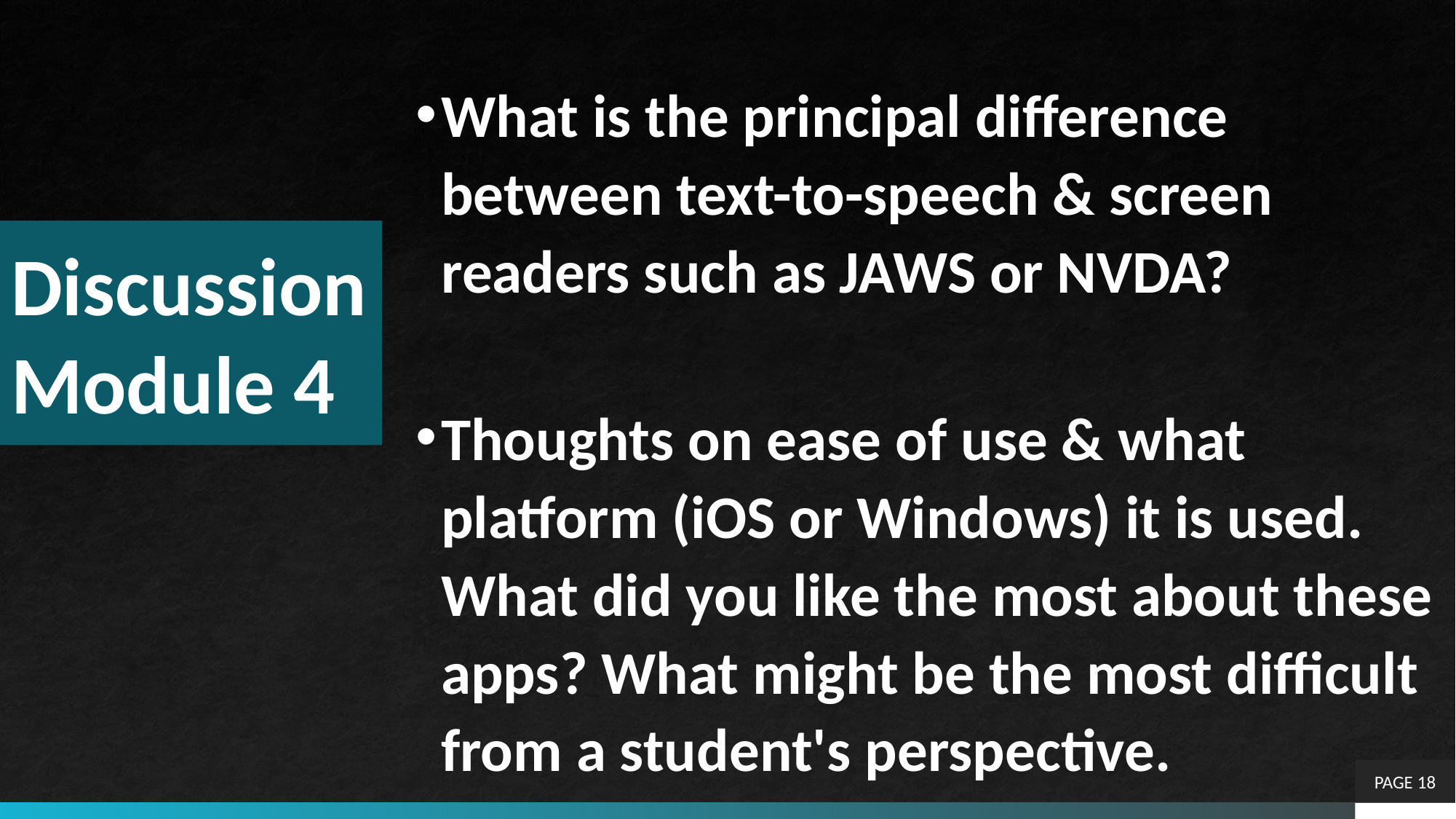

What is the principal difference between text-to-speech & screen readers such as JAWS or NVDA?

Thoughts on ease of use & what platform (iOS or Windows) it is used. What did you like the most about these apps? What might be the most difficult from a student's perspective.

# Discussion Module 4
PAGE 18